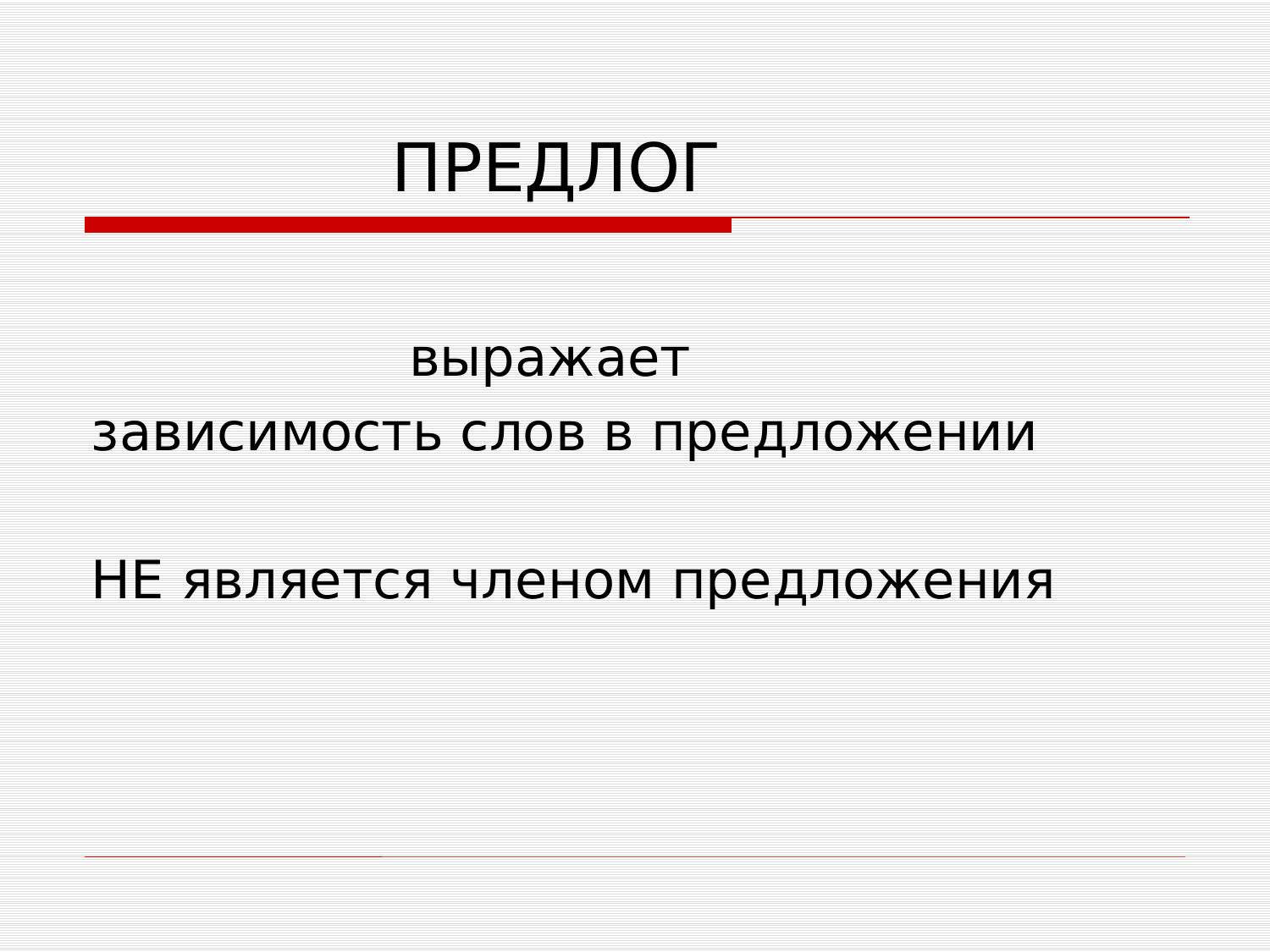

# ПРЕДЛОГ

                   выражает
зависимость слов в предложении

НЕ является членом предложения